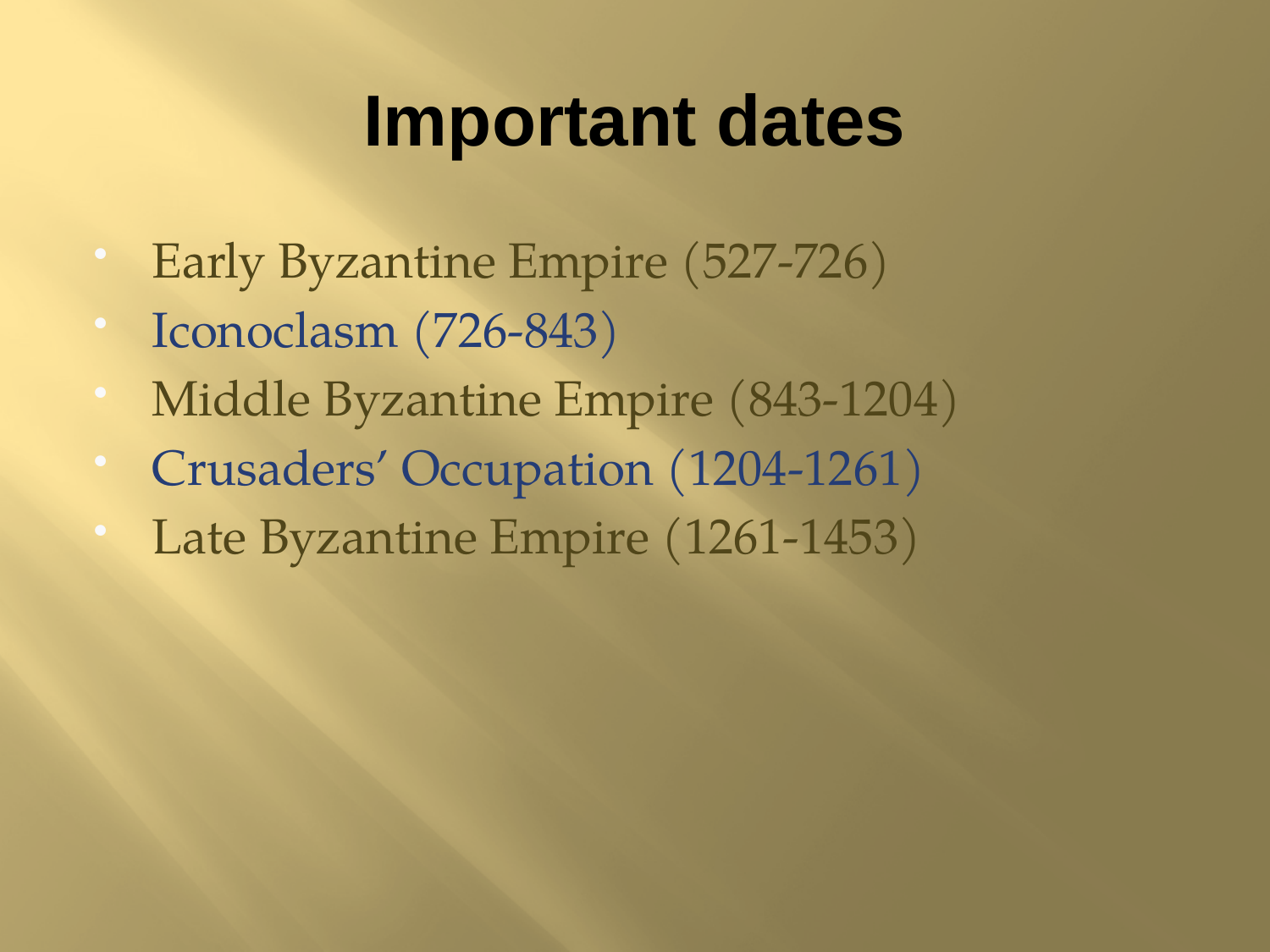

# Important dates
Early Byzantine Empire (527-726)
Iconoclasm (726-843)
Middle Byzantine Empire (843-1204)
Crusaders’ Occupation (1204-1261)
Late Byzantine Empire (1261-1453)